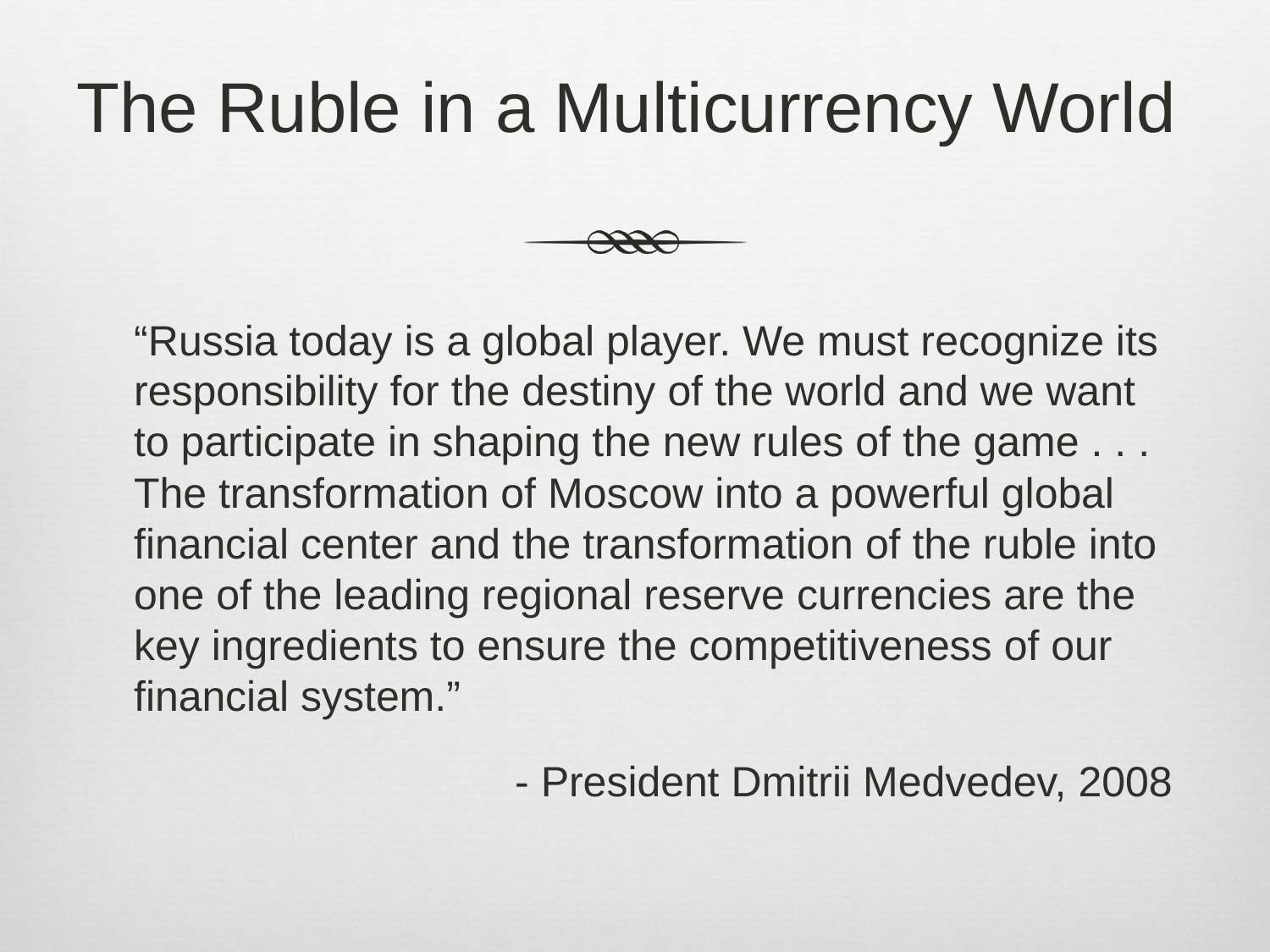

# The Ruble in a Multicurrency World
	“Russia today is a global player. We must recognize its responsibility for the destiny of the world and we want to participate in shaping the new rules of the game . . .  The transformation of Moscow into a powerful global financial center and the transformation of the ruble into one of the leading regional reserve currencies are the key ingredients to ensure the competitiveness of our financial system.”
				- President Dmitrii Medvedev, 2008